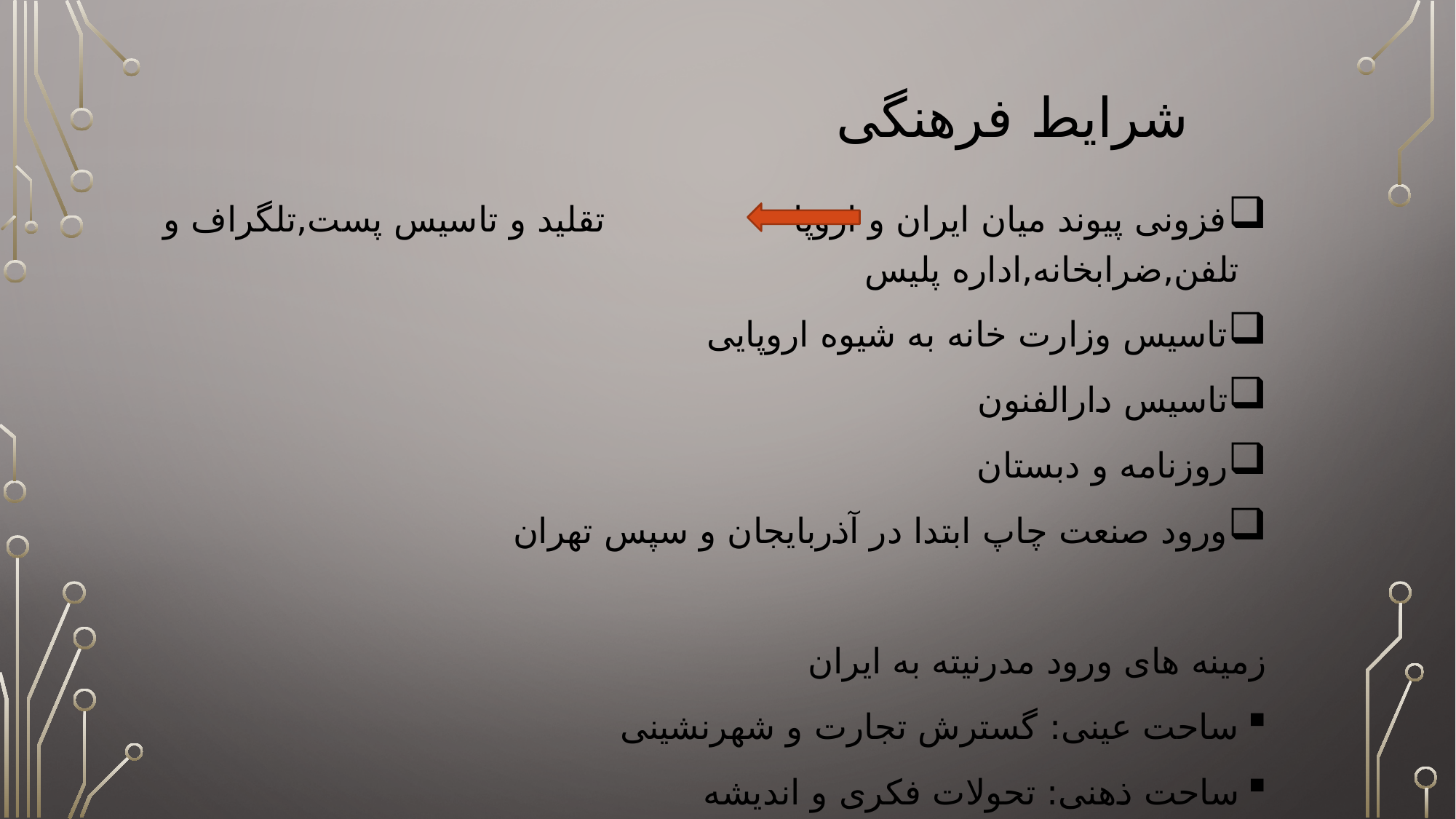

# شرایط فرهنگی
فزونی پیوند میان ایران و اروپا                 تقلید و تاسیس پست,تلگراف و تلفن,ضرابخانه,اداره پلیس
تاسیس وزارت خانه به شیوه اروپایی
تاسیس دارالفنون
روزنامه و دبستان
ورود صنعت چاپ ابتدا در آذربایجان و سپس تهران

زمینه های ورود مدرنیته به ایران
ساحت عینی: گسترش تجارت و شهرنشینی
ساحت ذهنی: تحولات فکری و اندیشه